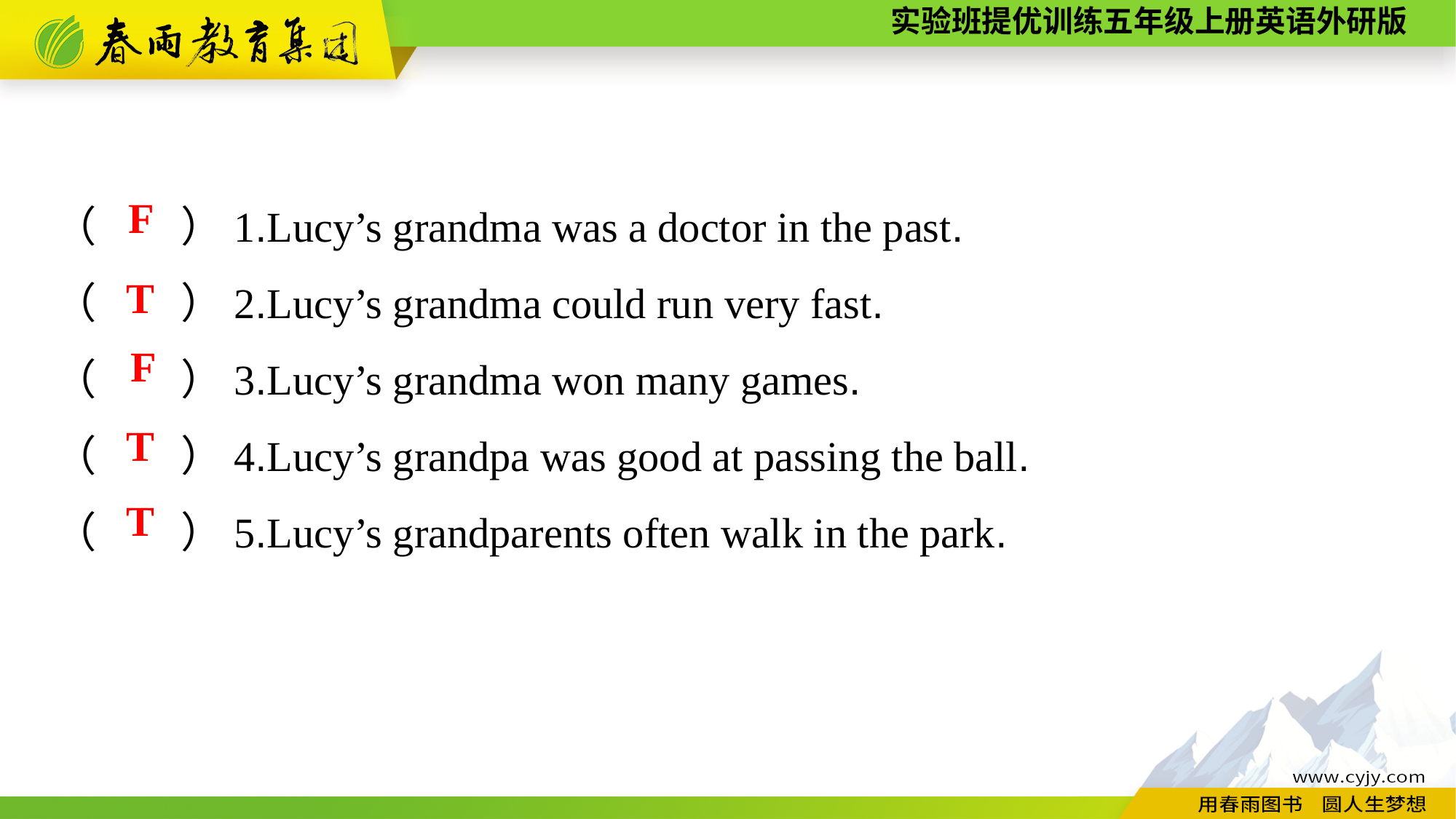

（　　）1.Lucy’s grandma was a doctor in the past.
（　　）2.Lucy’s grandma could run very fast.
（　　）3.Lucy’s grandma won many games.
（　　）4.Lucy’s grandpa was good at passing the ball.
（　　）5.Lucy’s grandparents often walk in the park.
F
T
F
T
T